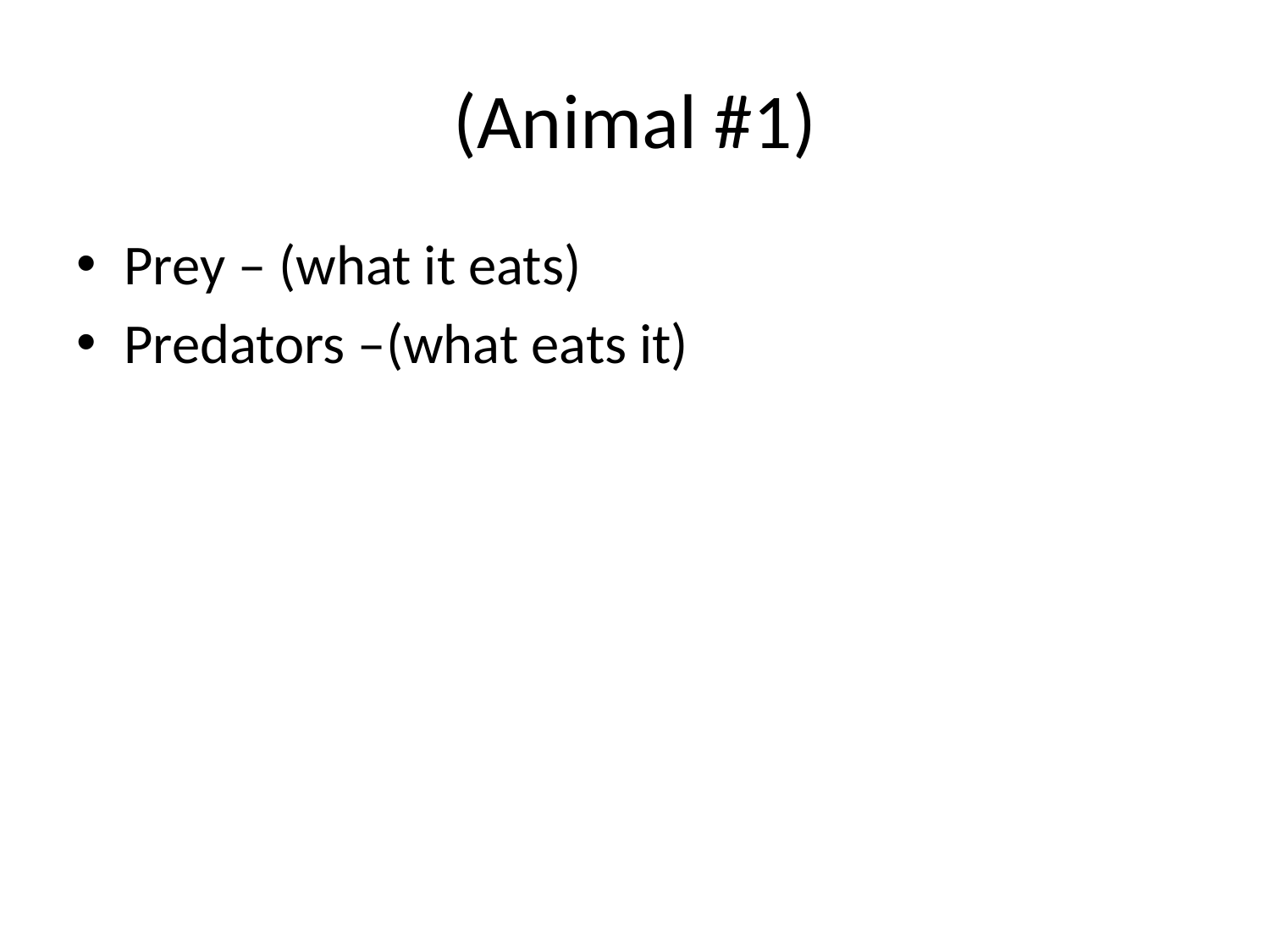

# (Animal #1)
Prey – (what it eats)
Predators –(what eats it)